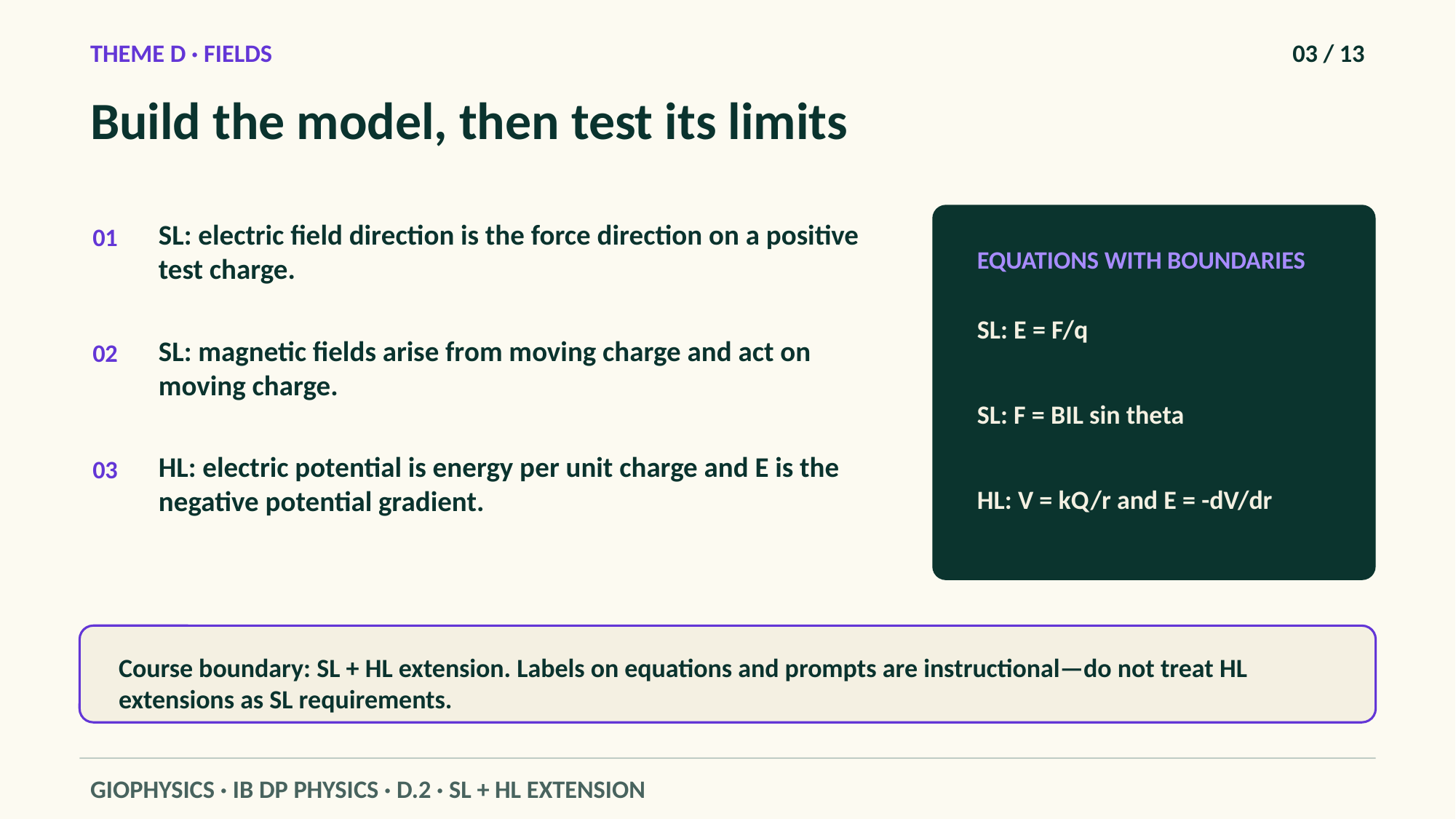

THEME D · FIELDS
03 / 13
Build the model, then test its limits

SL: electric field direction is the force direction on a positive test charge.
01
EQUATIONS WITH BOUNDARIES
SL: E = F/q
SL: magnetic fields arise from moving charge and act on moving charge.
02
SL: F = BIL sin theta
HL: electric potential is energy per unit charge and E is the negative potential gradient.
03
HL: V = kQ/r and E = -dV/dr

Course boundary: SL + HL extension. Labels on equations and prompts are instructional—do not treat HL extensions as SL requirements.

GIOPHYSICS · IB DP PHYSICS · D.2 · SL + HL EXTENSION